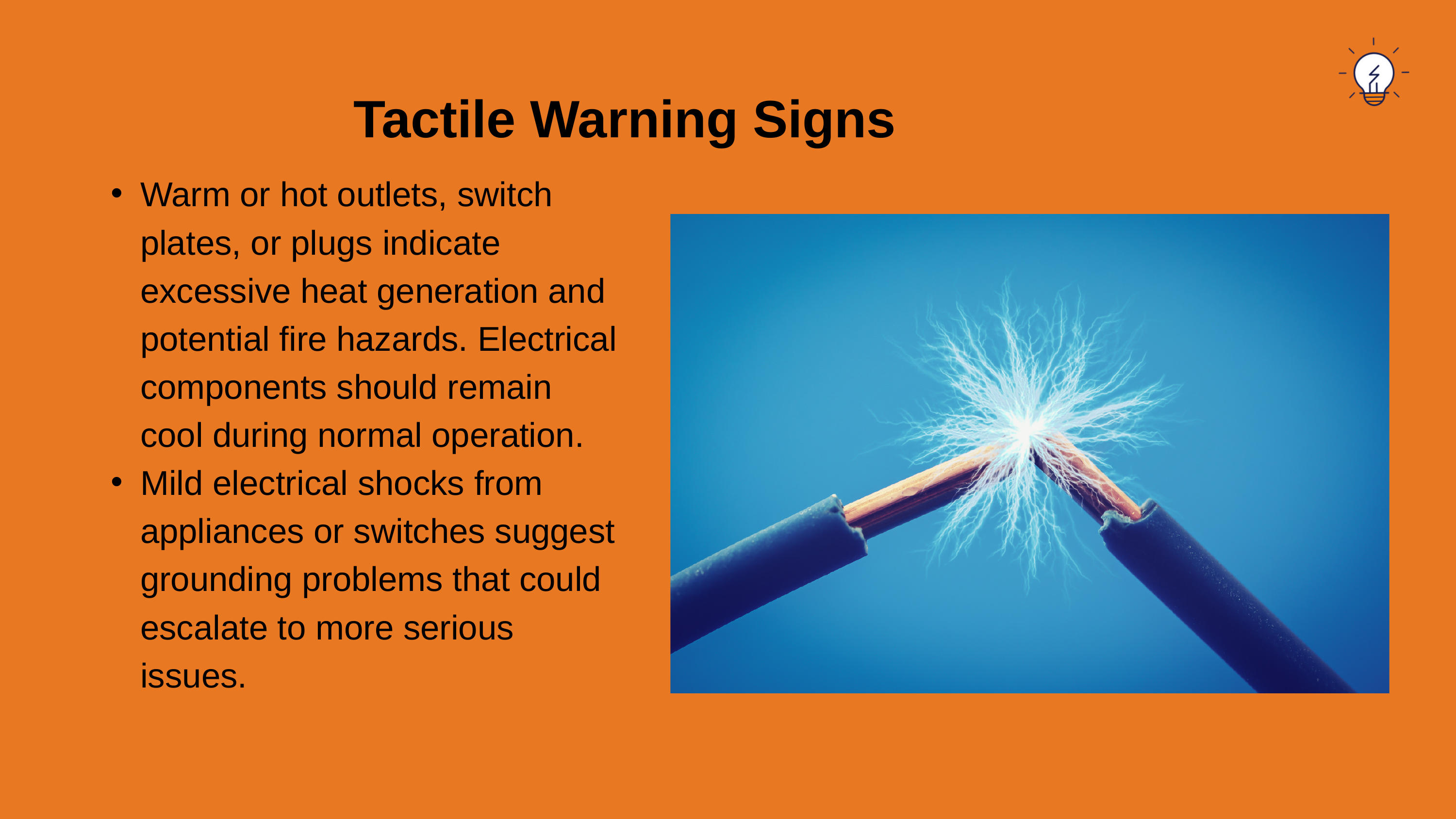

Tactile Warning Signs
Warm or hot outlets, switch plates, or plugs indicate excessive heat generation and potential fire hazards. Electrical components should remain cool during normal operation.
Mild electrical shocks from appliances or switches suggest grounding problems that could escalate to more serious issues.